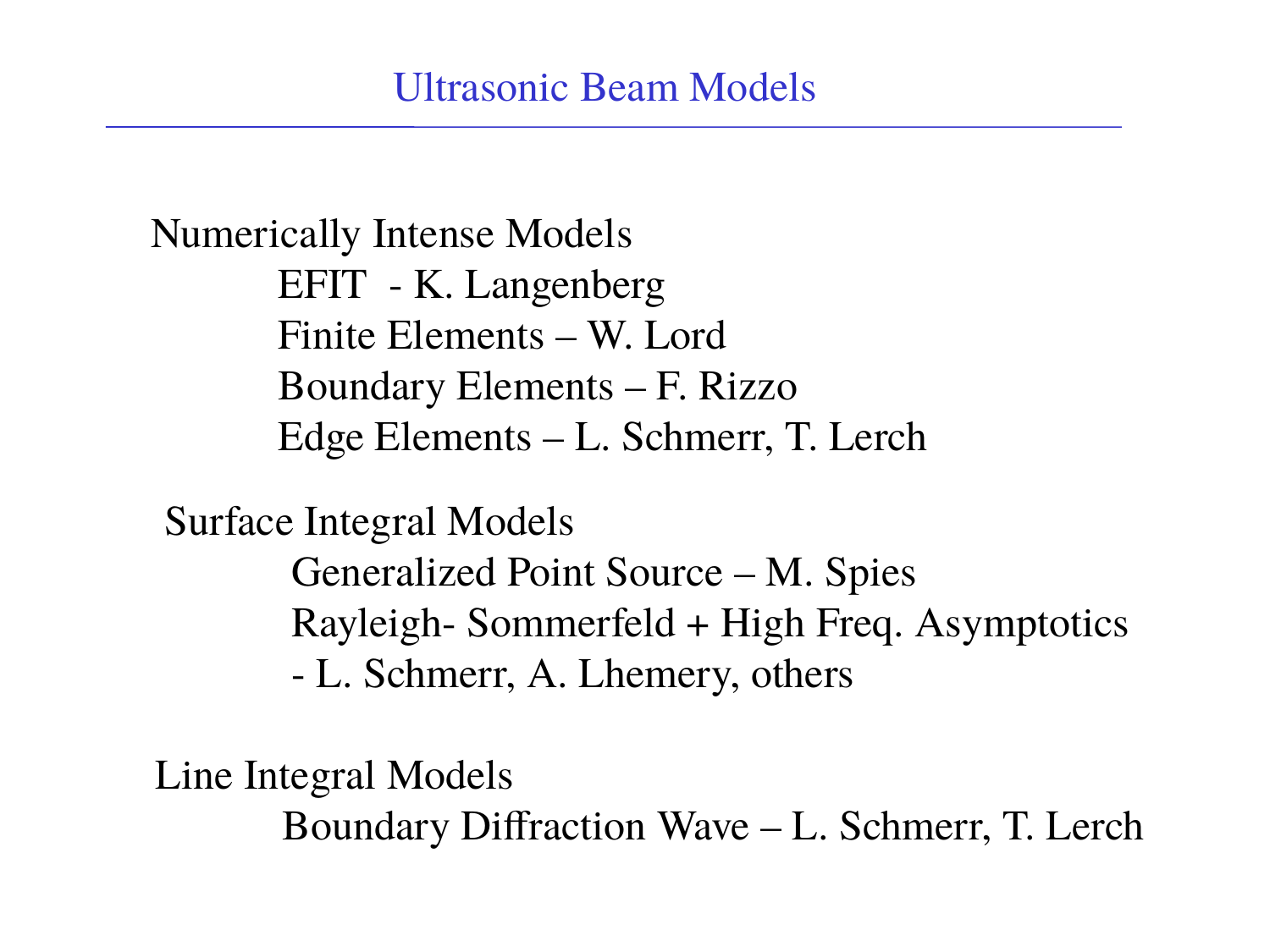

Ultrasonic Beam Models

Numerically Intense Models
	EFIT  - K. Langenberg
	Finite Elements – W. Lord
	Boundary Elements – F. Rizzo
	Edge Elements – L. Schmerr, T. Lerch
Surface Integral Models
	Generalized Point Source – M. Spies
	Rayleigh- Sommerfeld + High Freq. Asymptotics
	- L. Schmerr, A. Lhemery, others
Line Integral Models
	Boundary Diffraction Wave – L. Schmerr, T. Lerch